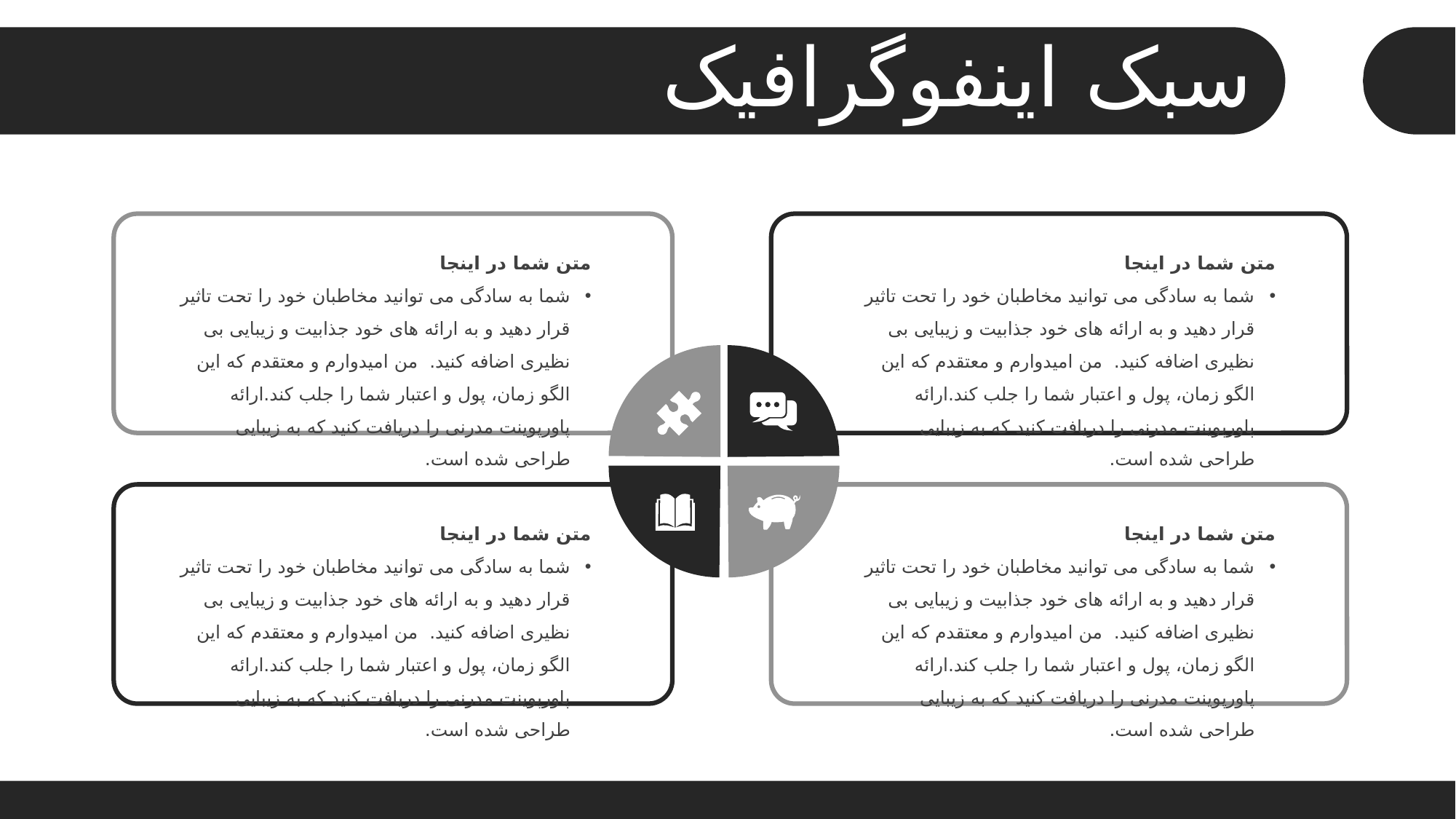

سبک اینفوگرافیک

متن شما در اینجا
شما به سادگی می توانید مخاطبان خود را تحت تاثیر قرار دهید و به ارائه های خود جذابیت و زیبایی بی نظیری اضافه کنید.  من امیدوارم و معتقدم که این الگو زمان، پول و اعتبار شما را جلب کند.ارائه پاورپوینت مدرنی را دریافت کنید که به زیبایی طراحی شده است.
متن شما در اینجا
شما به سادگی می توانید مخاطبان خود را تحت تاثیر قرار دهید و به ارائه های خود جذابیت و زیبایی بی نظیری اضافه کنید.  من امیدوارم و معتقدم که این الگو زمان، پول و اعتبار شما را جلب کند.ارائه پاورپوینت مدرنی را دریافت کنید که به زیبایی طراحی شده است.

متن شما در اینجا
شما به سادگی می توانید مخاطبان خود را تحت تاثیر قرار دهید و به ارائه های خود جذابیت و زیبایی بی نظیری اضافه کنید.  من امیدوارم و معتقدم که این الگو زمان، پول و اعتبار شما را جلب کند.ارائه پاورپوینت مدرنی را دریافت کنید که به زیبایی طراحی شده است.
متن شما در اینجا
شما به سادگی می توانید مخاطبان خود را تحت تاثیر قرار دهید و به ارائه های خود جذابیت و زیبایی بی نظیری اضافه کنید.  من امیدوارم و معتقدم که این الگو زمان، پول و اعتبار شما را جلب کند.ارائه پاورپوینت مدرنی را دریافت کنید که به زیبایی طراحی شده است.